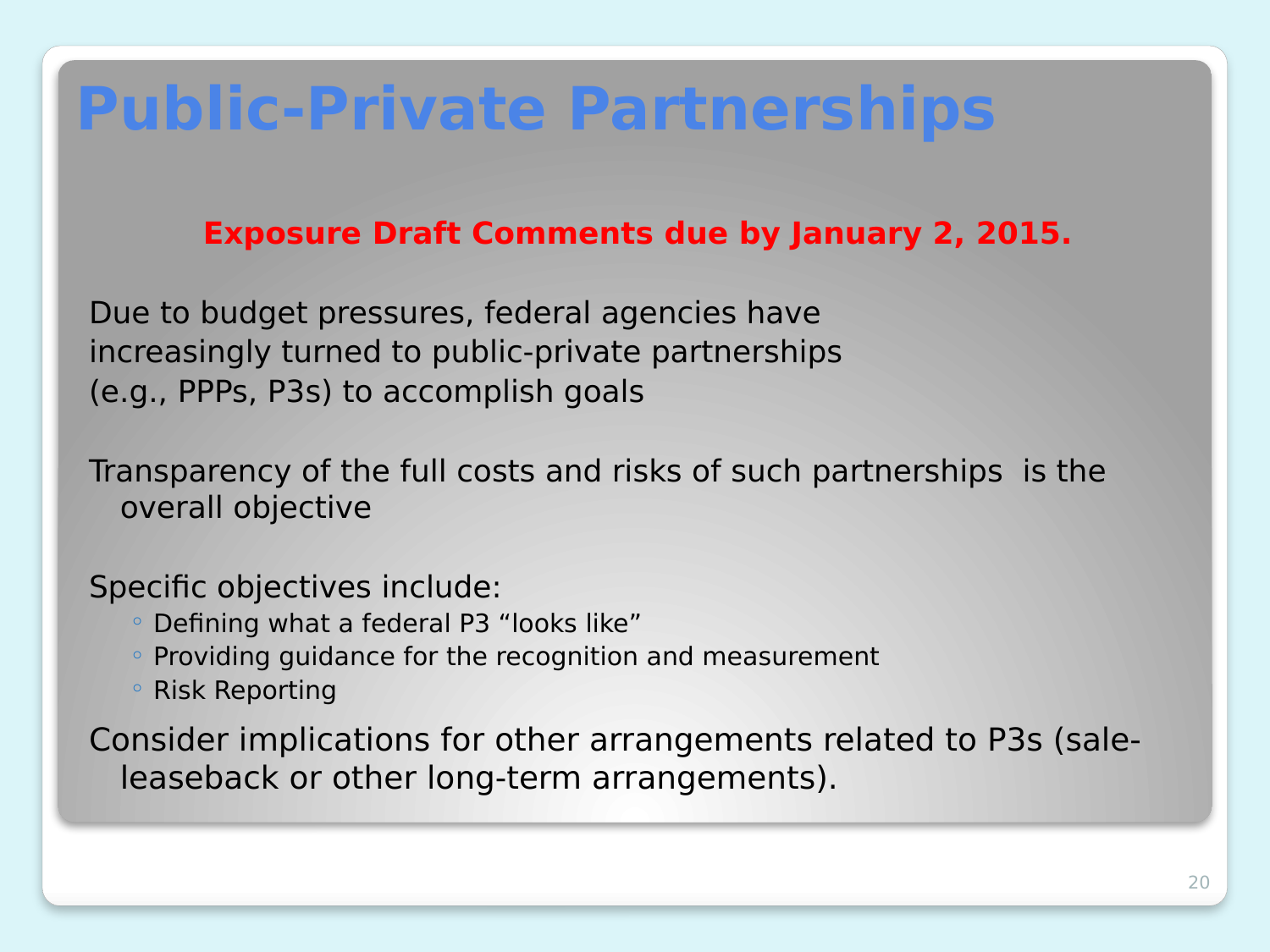

# Public-Private Partnerships
Exposure Draft Comments due by January 2, 2015.

Due to budget pressures, federal agencies have
increasingly turned to public-private partnerships
(e.g., PPPs, P3s) to accomplish goals

Transparency of the full costs and risks of such partnerships  is the overall objective

Specific objectives include:
Defining what a federal P3 “looks like”
Providing guidance for the recognition and measurement
Risk Reporting
Consider implications for other arrangements related to P3s (sale-leaseback or other long-term arrangements).

20